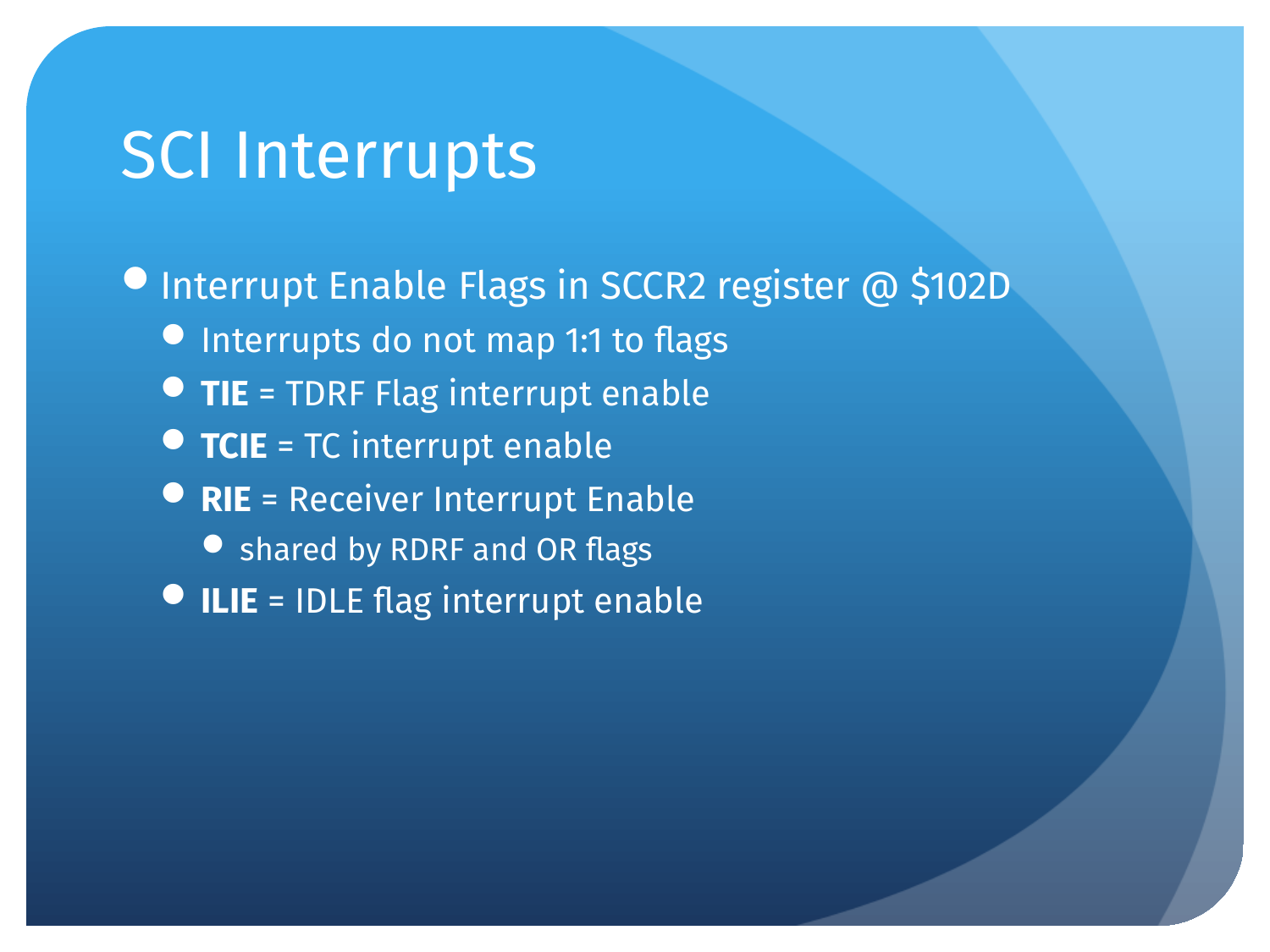

# SCI Interrupts
Interrupt Enable Flags in SCCR2 register @ $102D
Interrupts do not map 1:1 to flags
TIE = TDRF Flag interrupt enable
TCIE = TC interrupt enable
RIE = Receiver Interrupt Enable
shared by RDRF and OR flags
ILIE = IDLE flag interrupt enable